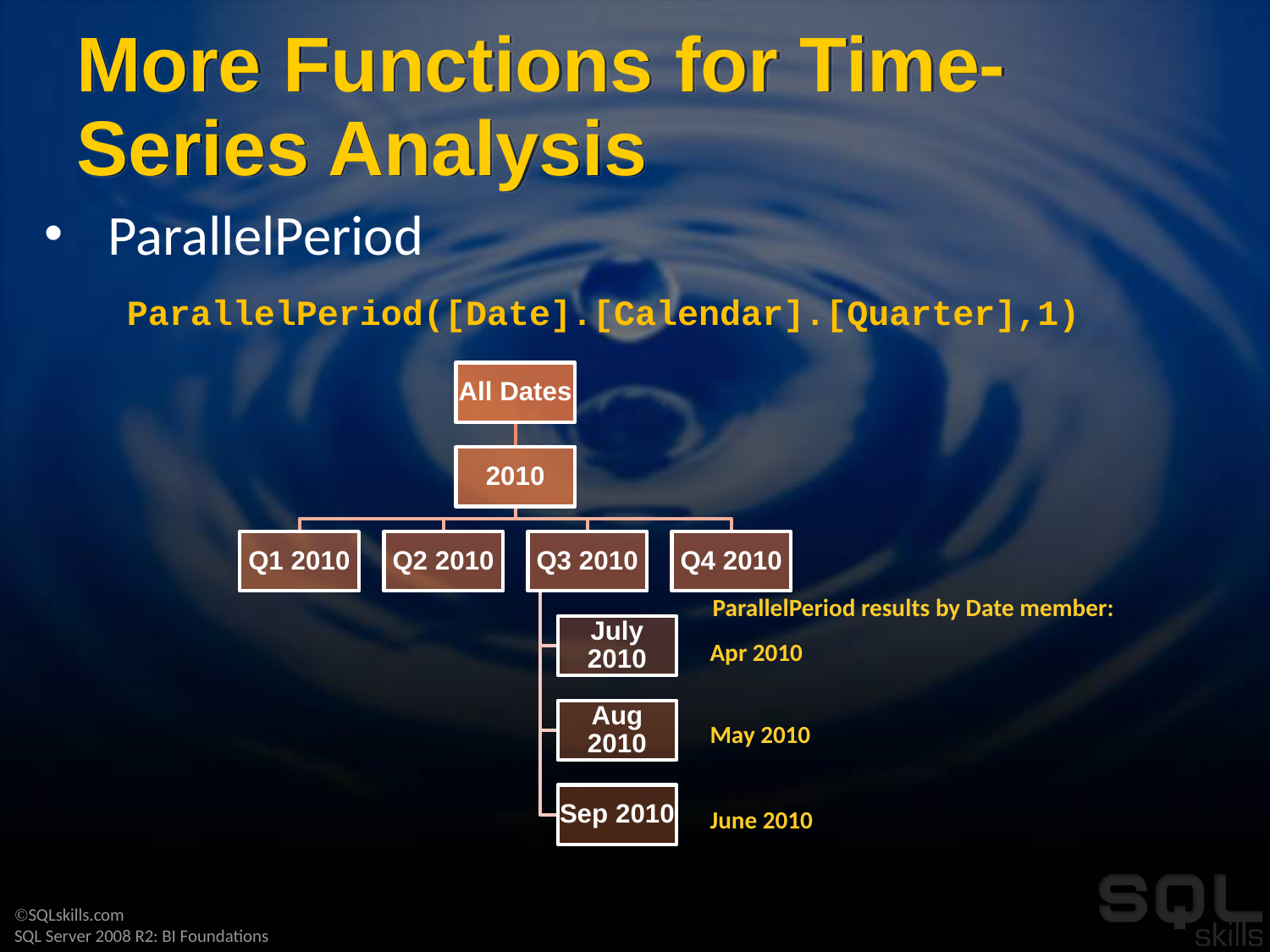

# More Functions for Time-Series Analysis
ParallelPeriod

ParallelPeriod([Date].[Calendar].[Quarter],1)
All Dates
2010
Q1 2010
Q2 2010
Q3 2010
July 2010
Aug 2010
Sep 2010
Q4 2010
ParallelPeriod results by Date member:
Apr 2010
May 2010
June 2010